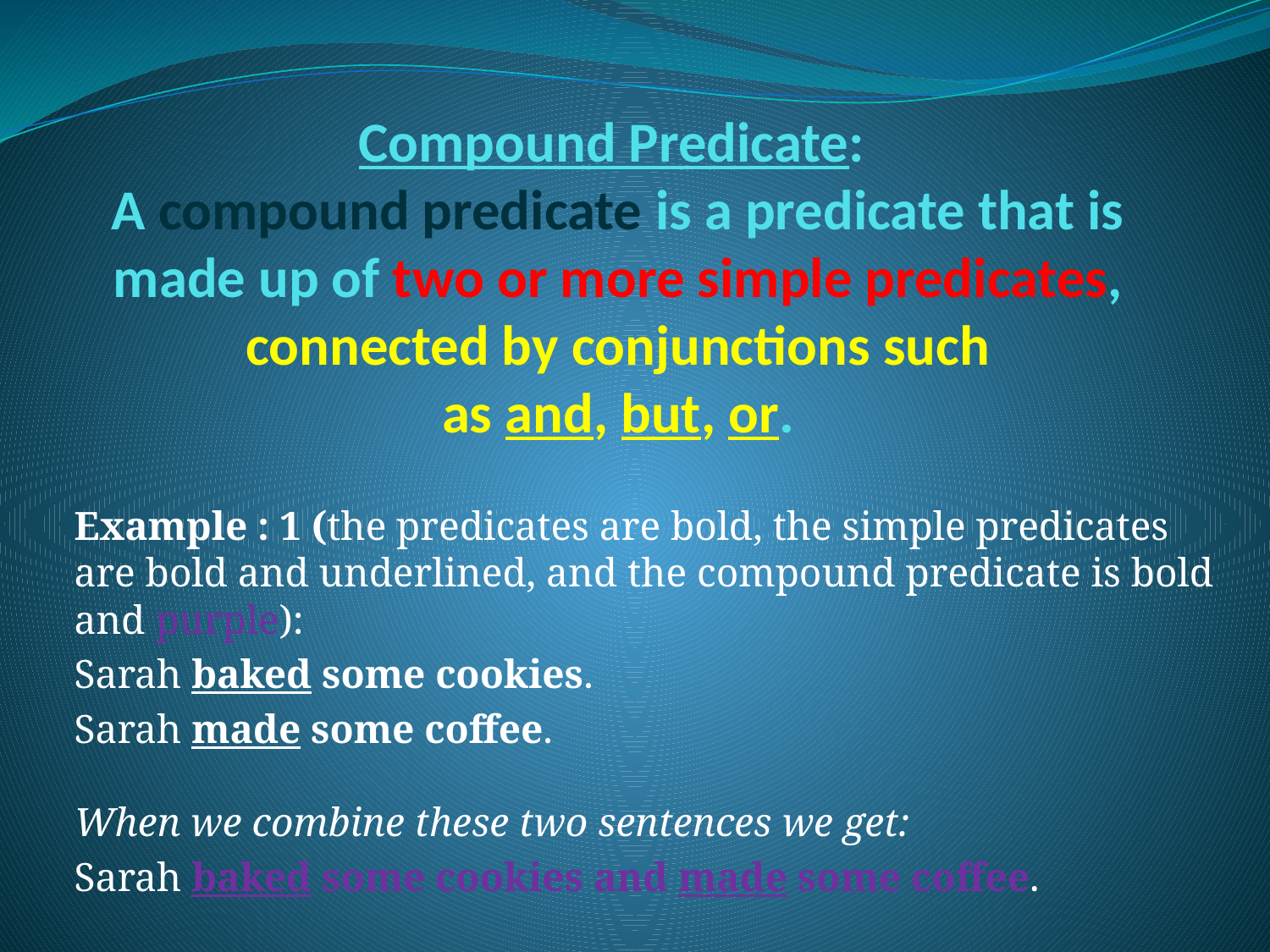

# Compound Predicate: A compound predicate is a predicate that is made up of two or more simple predicates, connected by conjunctions such as and, but, or.
Example : 1 (the predicates are bold, the simple predicates are bold and underlined, and the compound predicate is bold and purple):
Sarah baked some cookies.
Sarah made some coffee.
When we combine these two sentences we get:
Sarah baked some cookies and made some coffee.